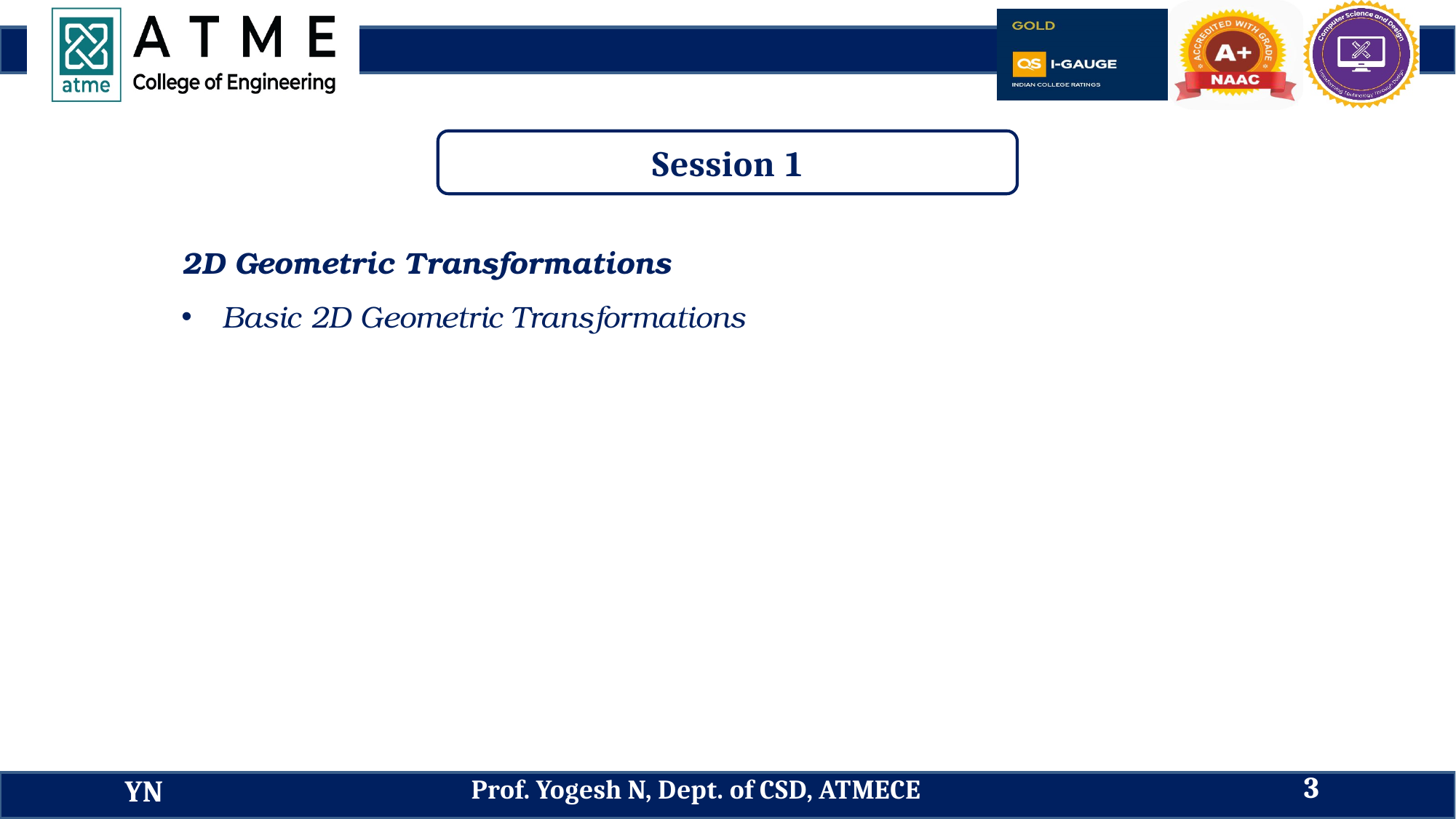

Session 1
2D Geometric Transformations
Basic 2D Geometric Transformations
3
Prof. Yogesh N, Dept. of CSD, ATMECE
YN